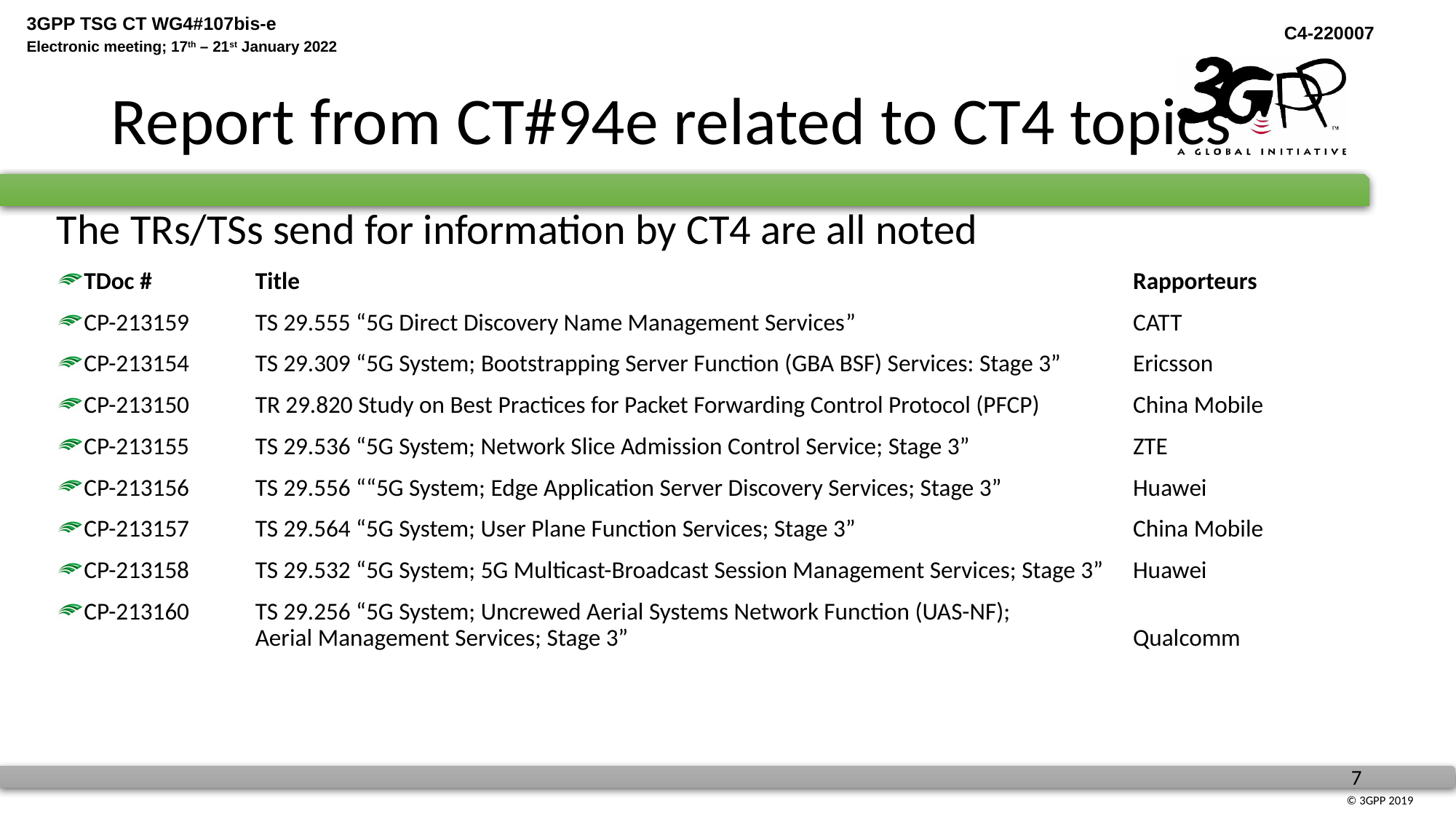

# Report from CT#94e related to CT4 topics
The TRs/TSs send for information by CT4 are all noted
TDoc #	Title 	Rapporteurs
CP-213159	TS 29.555 “5G Direct Discovery Name Management Services”	CATT
CP-213154	TS 29.309 “5G System; Bootstrapping Server Function (GBA BSF) Services: Stage 3”	Ericsson
CP-213150	TR 29.820 Study on Best Practices for Packet Forwarding Control Protocol (PFCP)	China Mobile
CP-213155	TS 29.536 “5G System; Network Slice Admission Control Service; Stage 3”	ZTE
CP-213156	TS 29.556 ““5G System; Edge Application Server Discovery Services; Stage 3”	Huawei
CP-213157	TS 29.564 “5G System; User Plane Function Services; Stage 3”	China Mobile
CP-213158	TS 29.532 “5G System; 5G Multicast-Broadcast Session Management Services; Stage 3”	Huawei
CP-213160	TS 29.256 “5G System; Uncrewed Aerial Systems Network Function (UAS-NF);
	Aerial Management Services; Stage 3”	Qualcomm